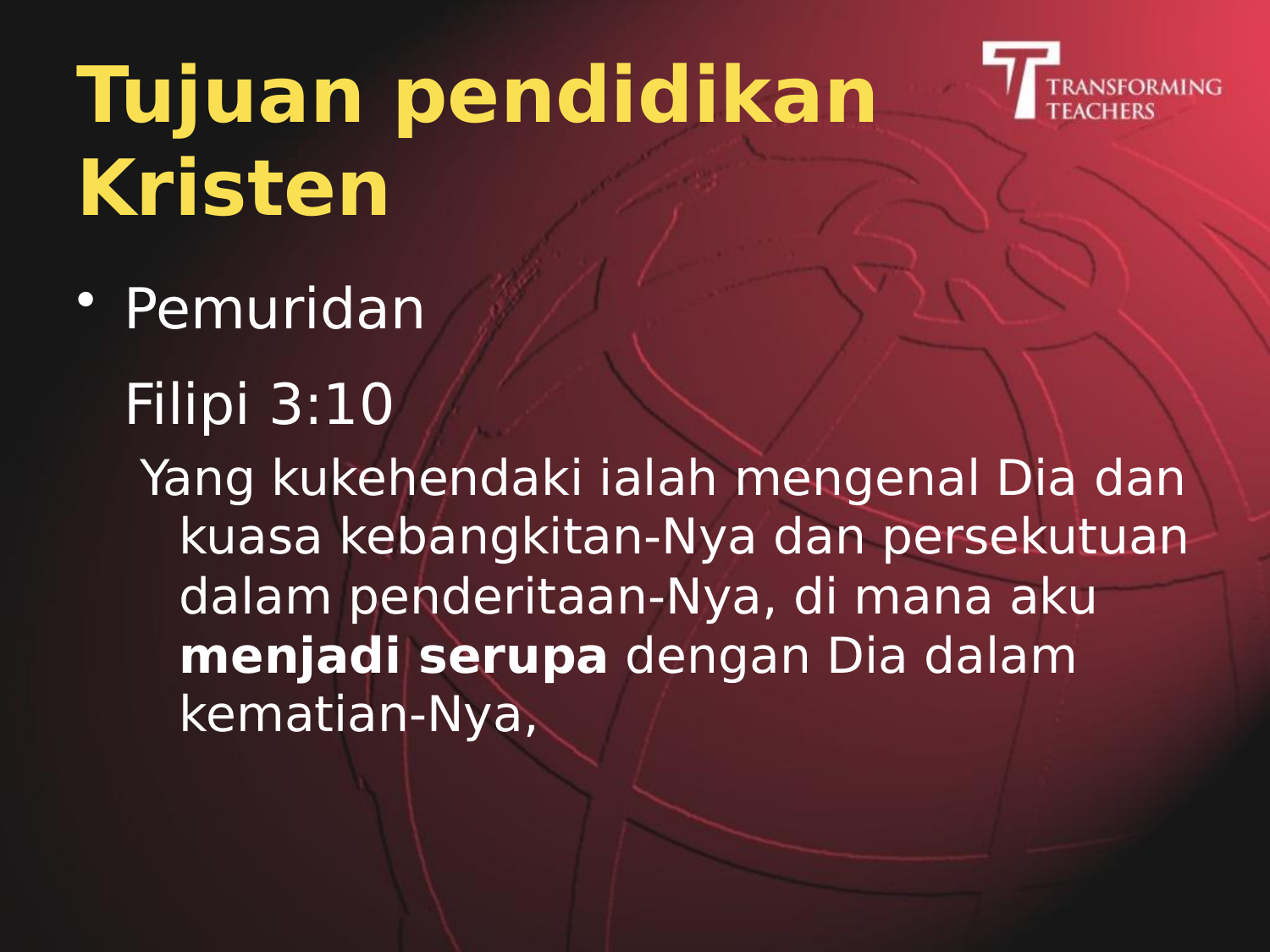

# Tujuan pendidikan Kristen
Pemuridan
	Filipi 3:10
Yang kukehendaki ialah mengenal Dia dan kuasa kebangkitan-Nya dan persekutuan dalam penderitaan-Nya, di mana aku menjadi serupa dengan Dia dalam kematian-Nya,